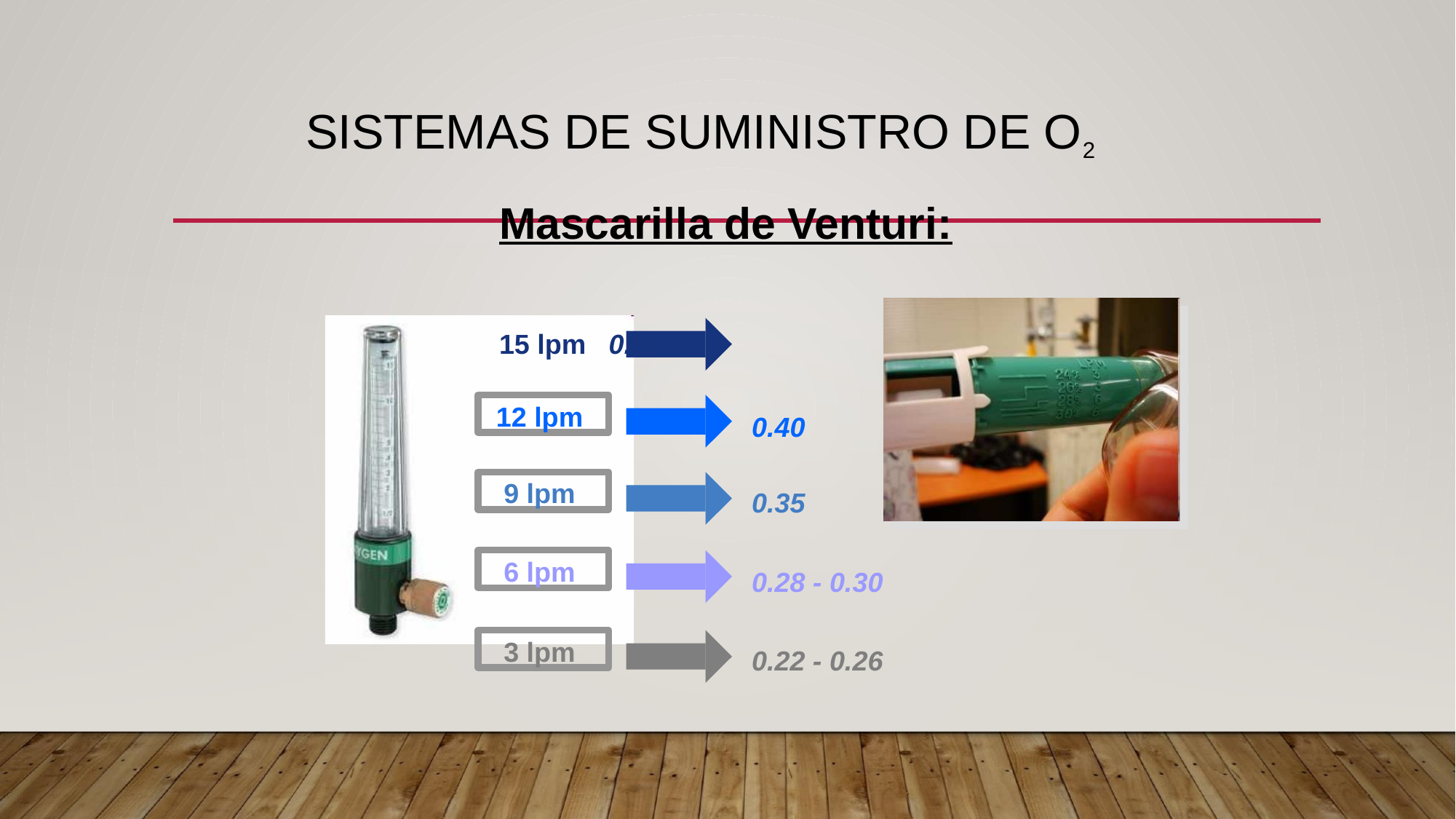

# SISTEMAS DE SUMINISTRO DE O2
Mascarilla de Venturi:

15 lpm	0.50

12 lpm
0.40
9 lpm

0.35
6 lpm

0.28 - 0.30

3 lpm
0.22 - 0.26